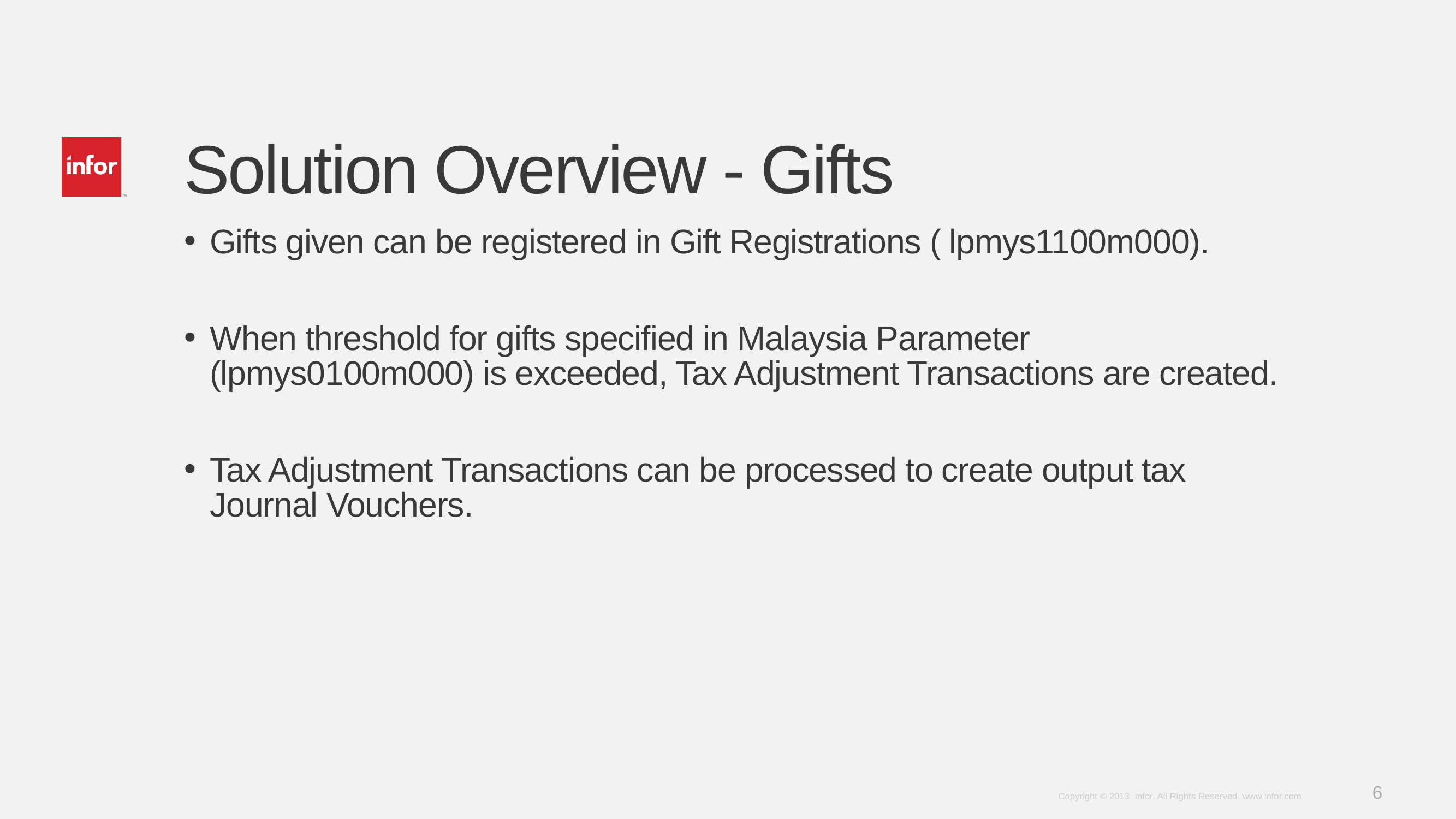

# Solution Overview - Gifts
Gifts given can be registered in Gift Registrations ( lpmys1100m000).

When threshold for gifts specified in Malaysia Parameter (lpmys0100m000) is exceeded, Tax Adjustment Transactions are created.

Tax Adjustment Transactions can be processed to create output tax Journal Vouchers.